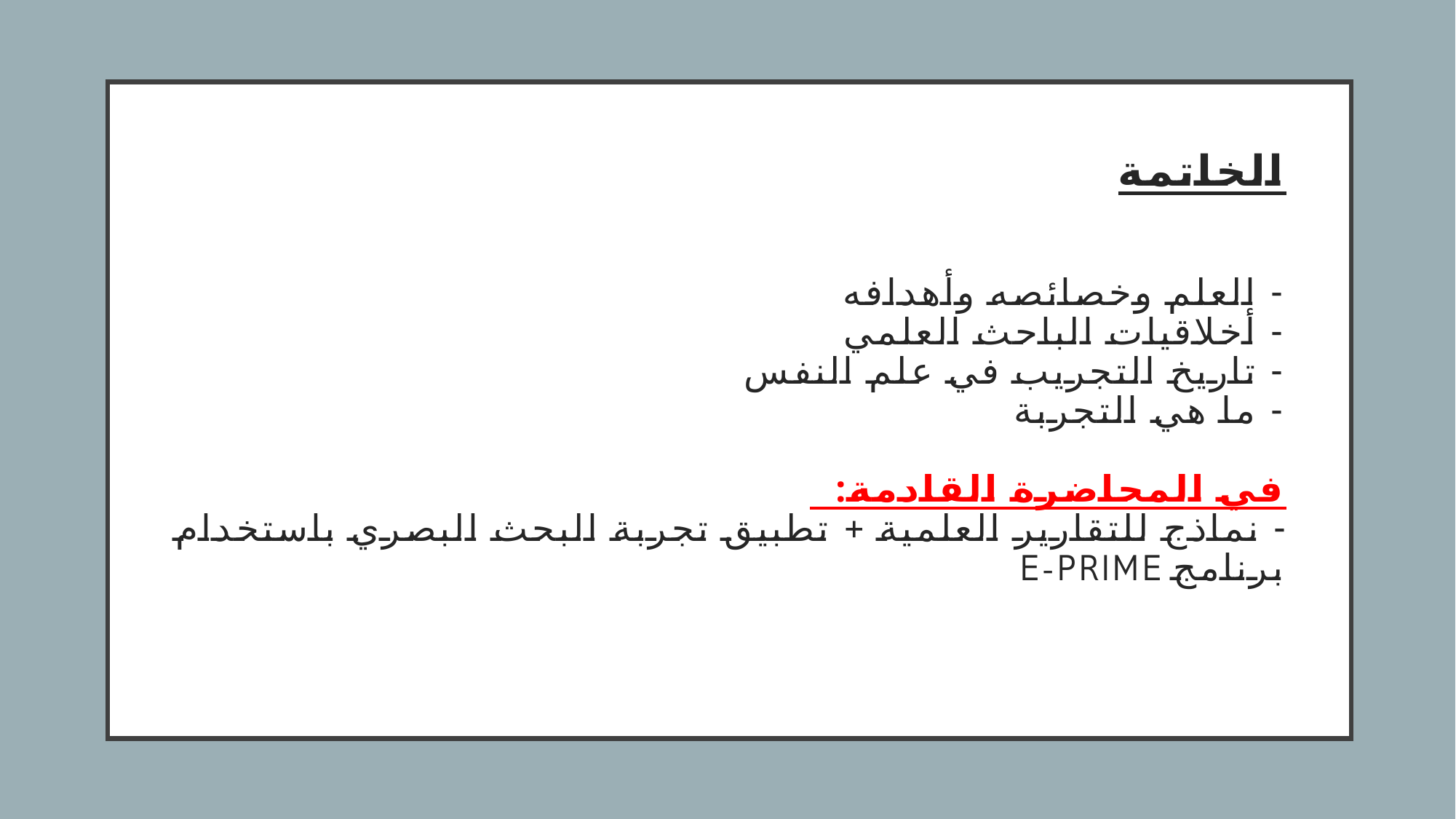

# الخاتمة - العلم وخصائصه وأهدافه - أخلاقيات الباحث العلمي - تاريخ التجريب في علم النفس - ما هي التجربة في المحاضرة القادمة: - نماذج للتقارير العلمية + تطبيق تجربة البحث البصري باستخدام برنامج E-Prime